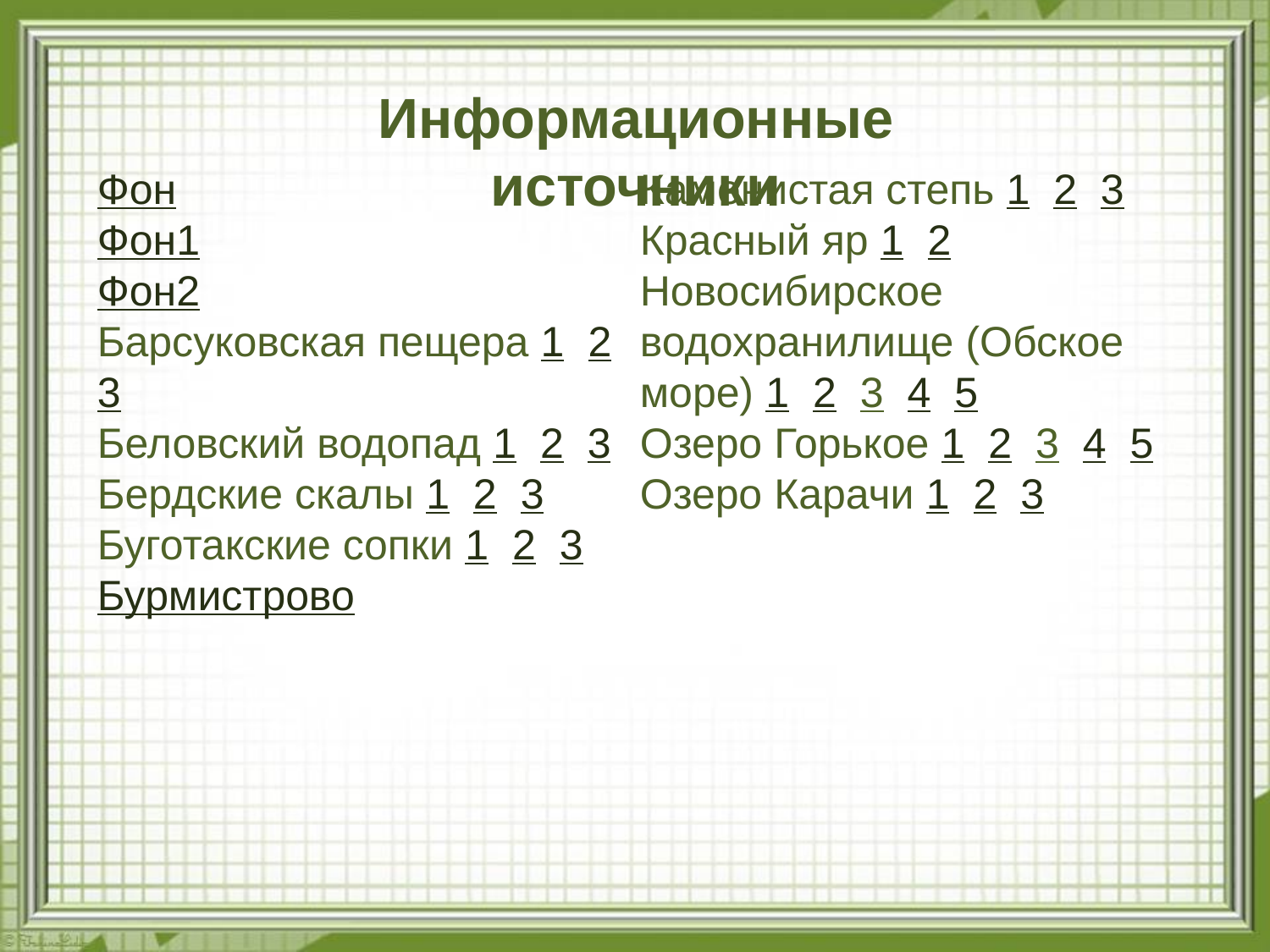

Информационные источники
Фон
Фон1
Фон2
Барсуковская пещера 1  2  3
Беловский водопад 1  2  3
Бердские скалы 1  2  3
Буготакские сопки 1  2  3
Бурмистрово
Каменистая степь 1  2  3
Красный яр 1  2
Новосибирское водохранилище (Обское море) 1  2  3  4  5
Озеро Горькое 1  2  3  4  5
Озеро Карачи 1  2  3